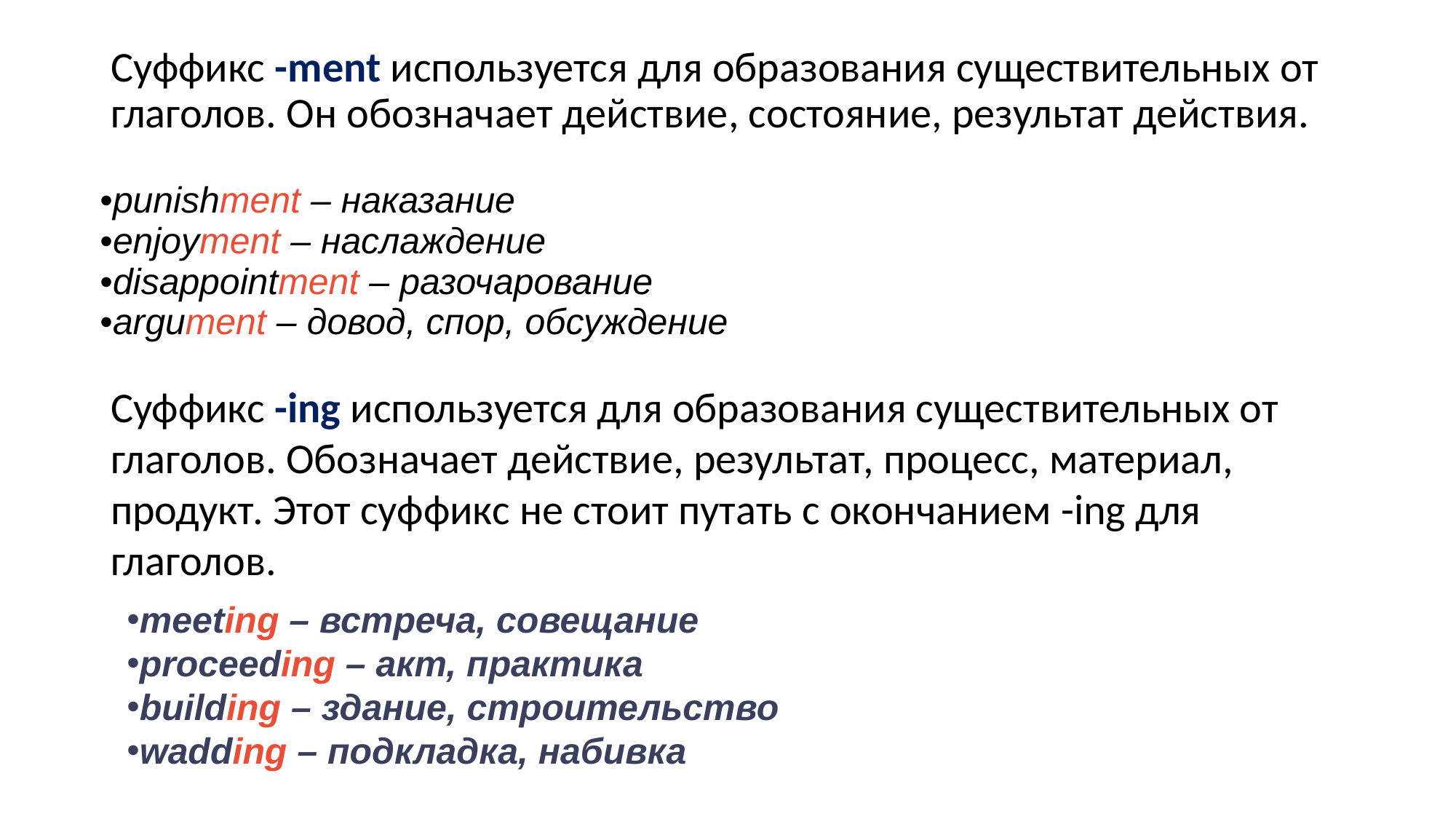

Суффикс -ment используется для образования существительных от глаголов. Он обозначает действие, состояние, результат действия.

| punishment – наказание enjoyment – наслаждение disappointment – разочарование argument – довод, спор, обсуждение |
| --- |
Суффикс -ing используется для образования существительных от глаголов. Обозначает действие, результат, процесс, материал, продукт. Этот суффикс не стоит путать с окончанием -ing для глаголов.
meeting – встреча, совещание
proceeding – акт, практика
building – здание, строительство
wadding – подкладка, набивка